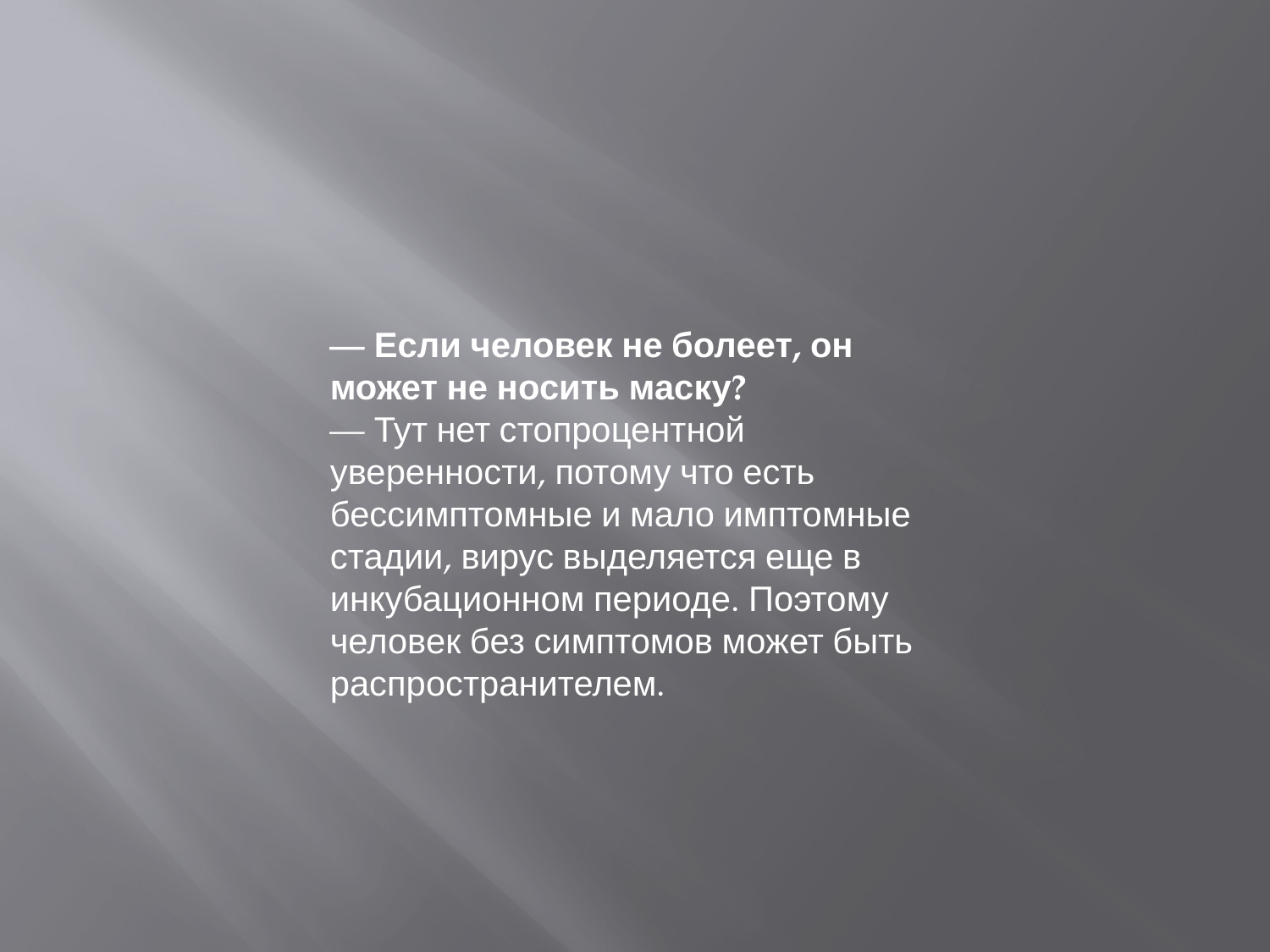

— Если человек не болеет, он может не носить маску?
— Тут нет стопроцентной уверенности, потому что есть бессимптомные и мало имптомные стадии, вирус выделяется еще в инкубационном периоде. Поэтому человек без симптомов может быть распространителем.